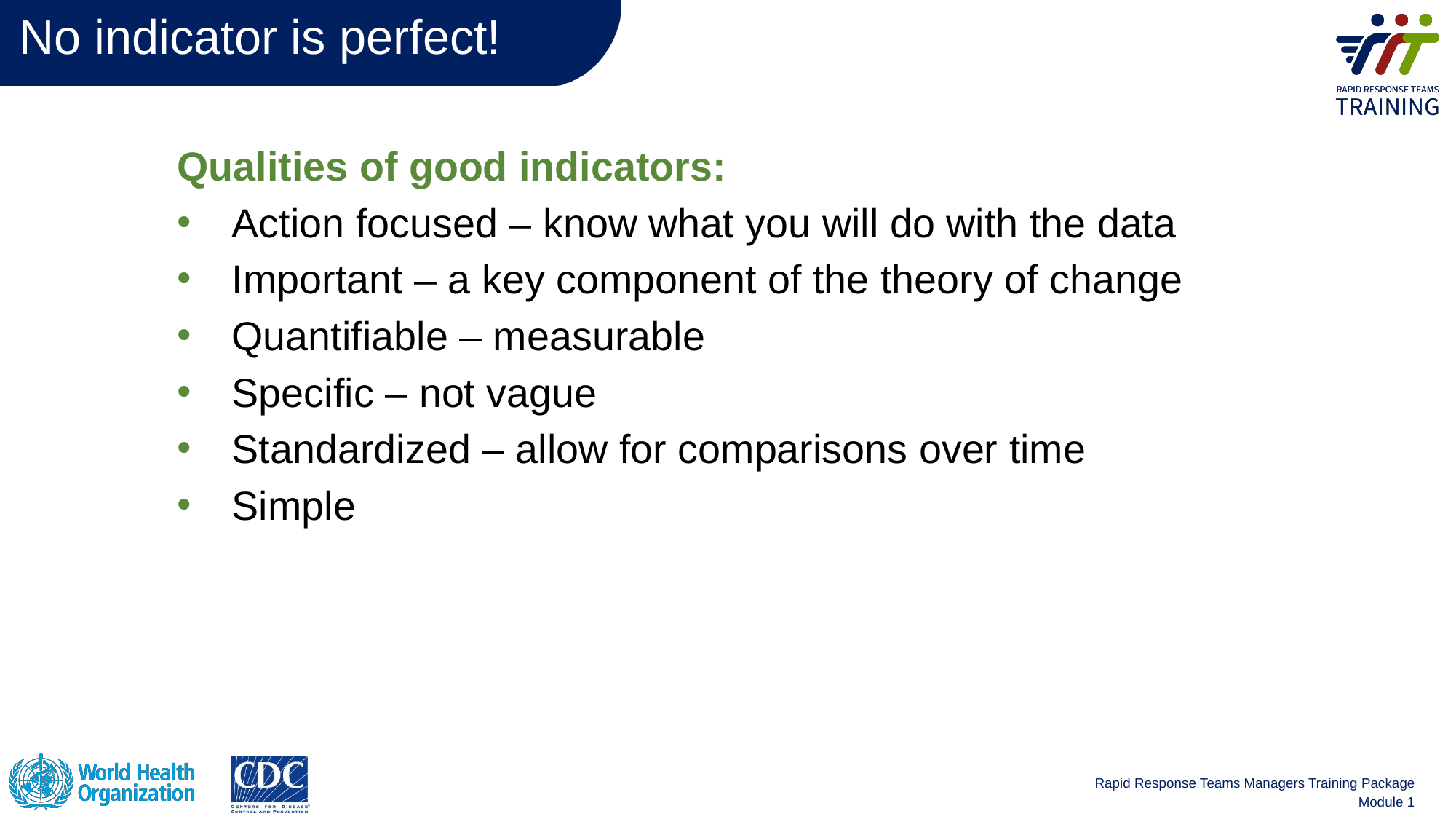

# No indicator is perfect!
Qualities of good indicators:
Action focused – know what you will do with the data
Important – a key component of the theory of change
Quantifiable – measurable
Specific – not vague
Standardized – allow for comparisons over time
Simple